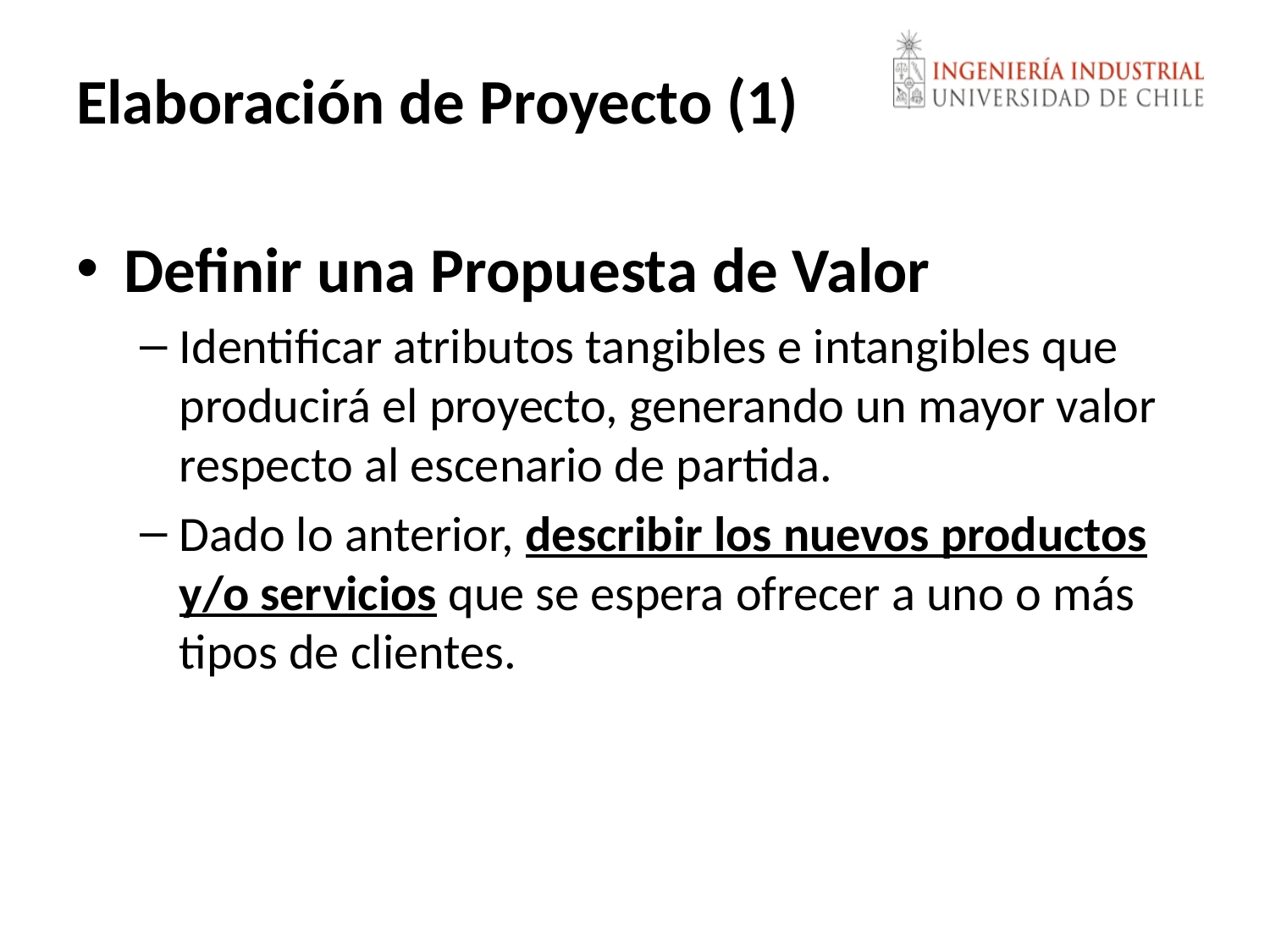

# Elaboración de Proyecto (1)
Definir una Propuesta de Valor
Identificar atributos tangibles e intangibles que producirá el proyecto, generando un mayor valor respecto al escenario de partida.
Dado lo anterior, describir los nuevos productos y/o servicios que se espera ofrecer a uno o más tipos de clientes.